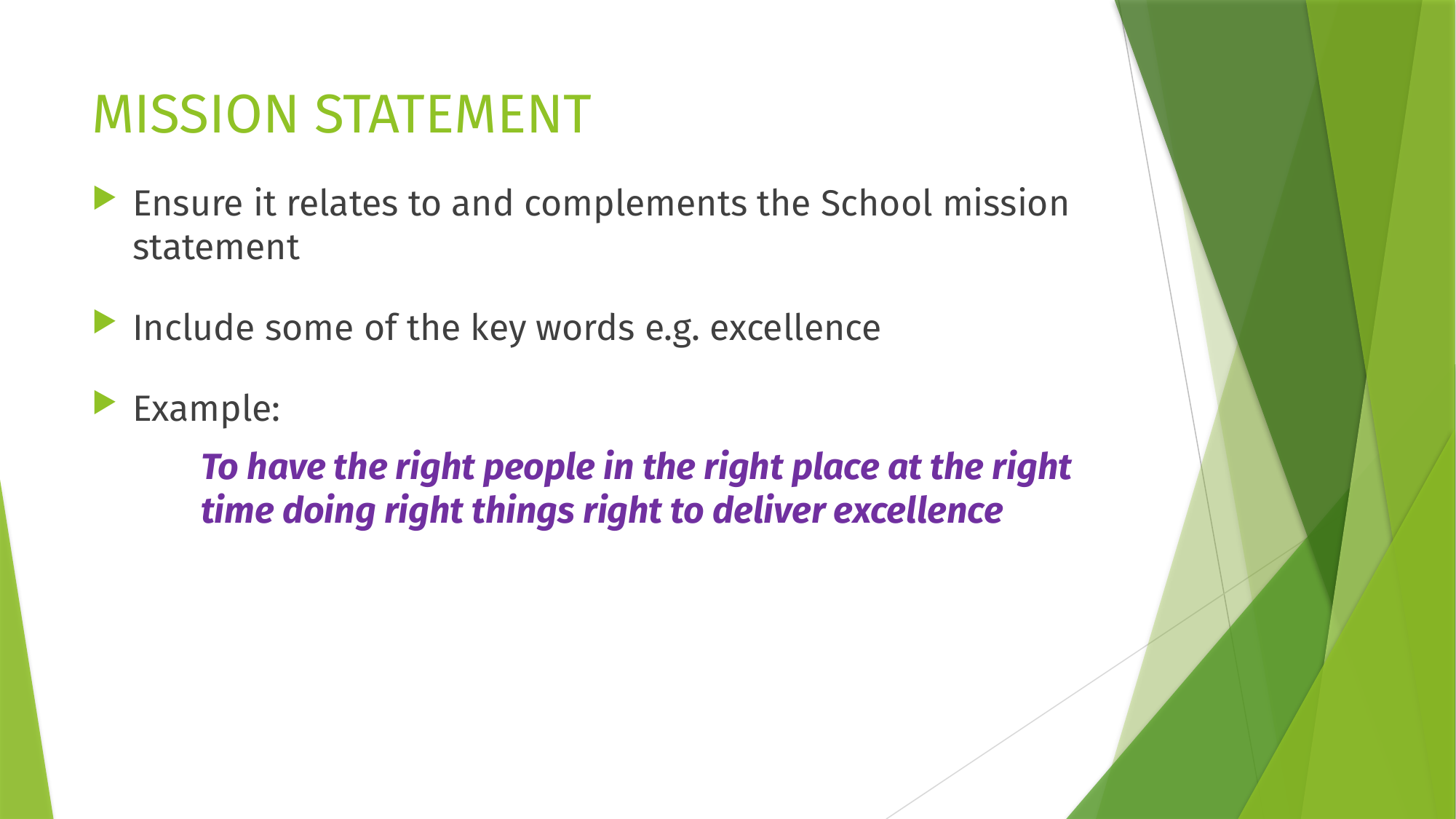

# MISSION STATEMENT
Ensure it relates to and complements the School mission statement
Include some of the key words e.g. excellence
Example:
	To have the right people in the right place at the right 	time doing right things right to deliver excellence